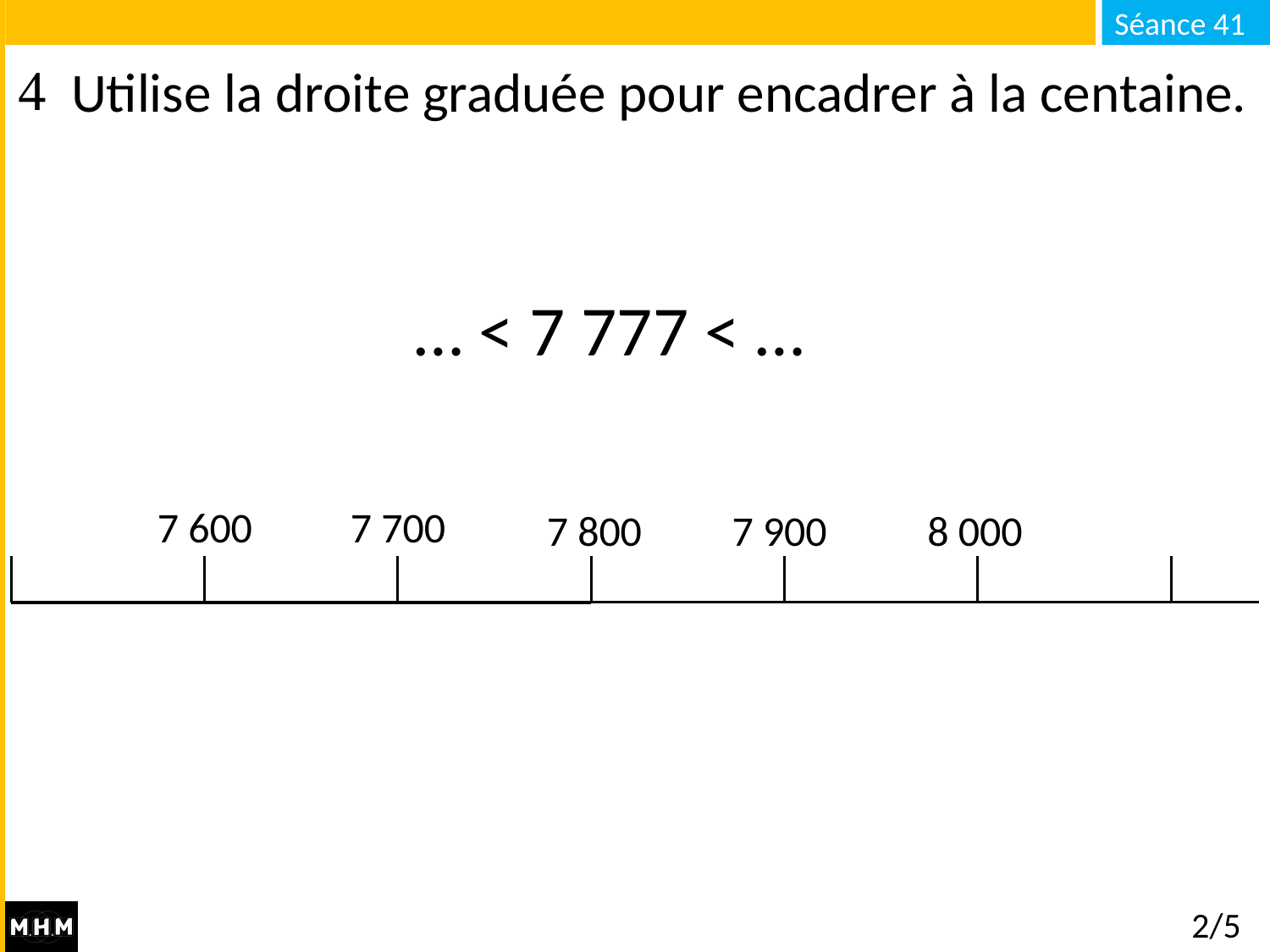

# Utilise la droite graduée pour encadrer à la centaine.
… < 7 777 < …
7 600
7 700
 7 800
7 900
8 000
2/5